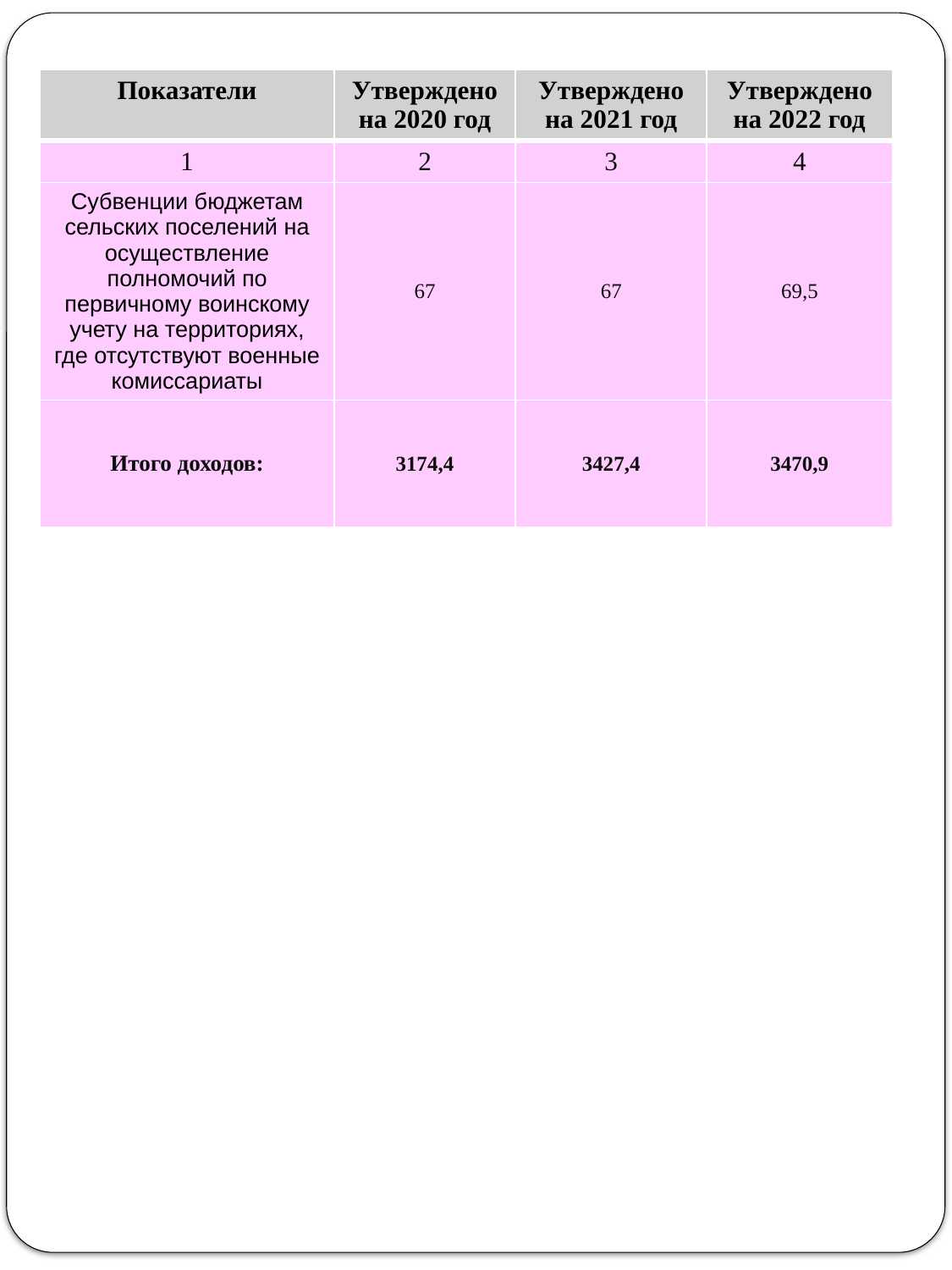

| Показатели | Утверждено на 2020 год | Утверждено на 2021 год | Утверждено на 2022 год |
| --- | --- | --- | --- |
| 1 | 2 | 3 | 4 |
| Субвенции бюджетам сельских поселений на осуществление полномочий по первичному воинскому учету на территориях, где отсутствуют военные комиссариаты | 67 | 67 | 69,5 |
| Итого доходов: | 3174,4 | 3427,4 | 3470,9 |